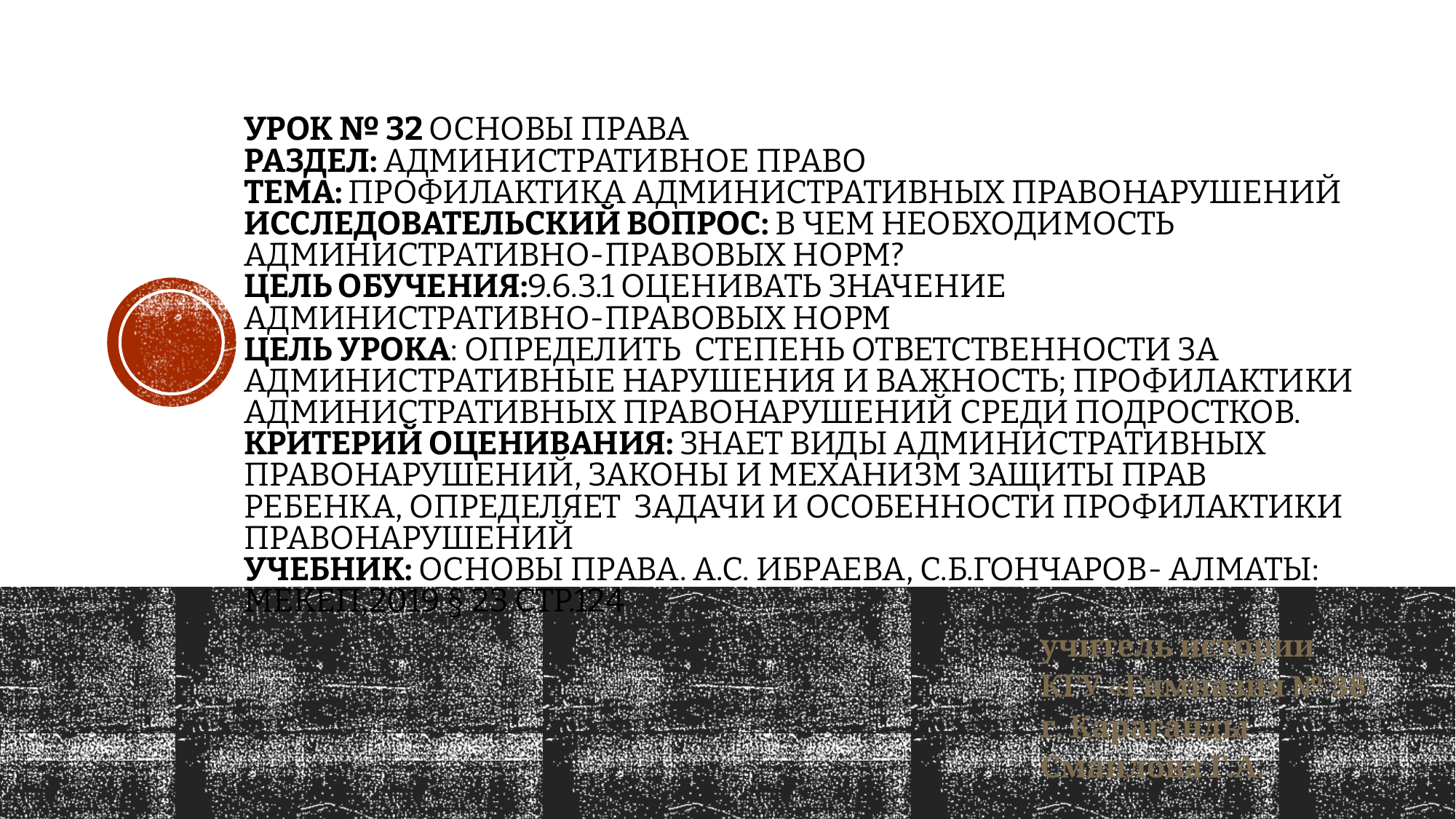

# Урок № 32 Основы права раздел: Административное право тема: Профилактика административных правонарушений Исследовательский вопрос: В чем необходимость административно-правовых норм? Цель обучения:9.6.3.1 оценивать значение административно-правовых норм Цель урока: Определить  степень ответственности за административные нарушения и важность; профилактики административных правонарушений среди подростков. Критерий оценивания: Знает виды административных правонарушений, законы и механизм защиты прав ребенка, определяет  задачи и особенности профилактики правонарушений учебник: Основы права. А.С. Ибраева, С.Б.Гончаров- Алматы: Мекеп,2019 § 23 стр.124
учитель истории
КГУ «Гимназия № 38
г. Караганды
Смаилова Г.А.